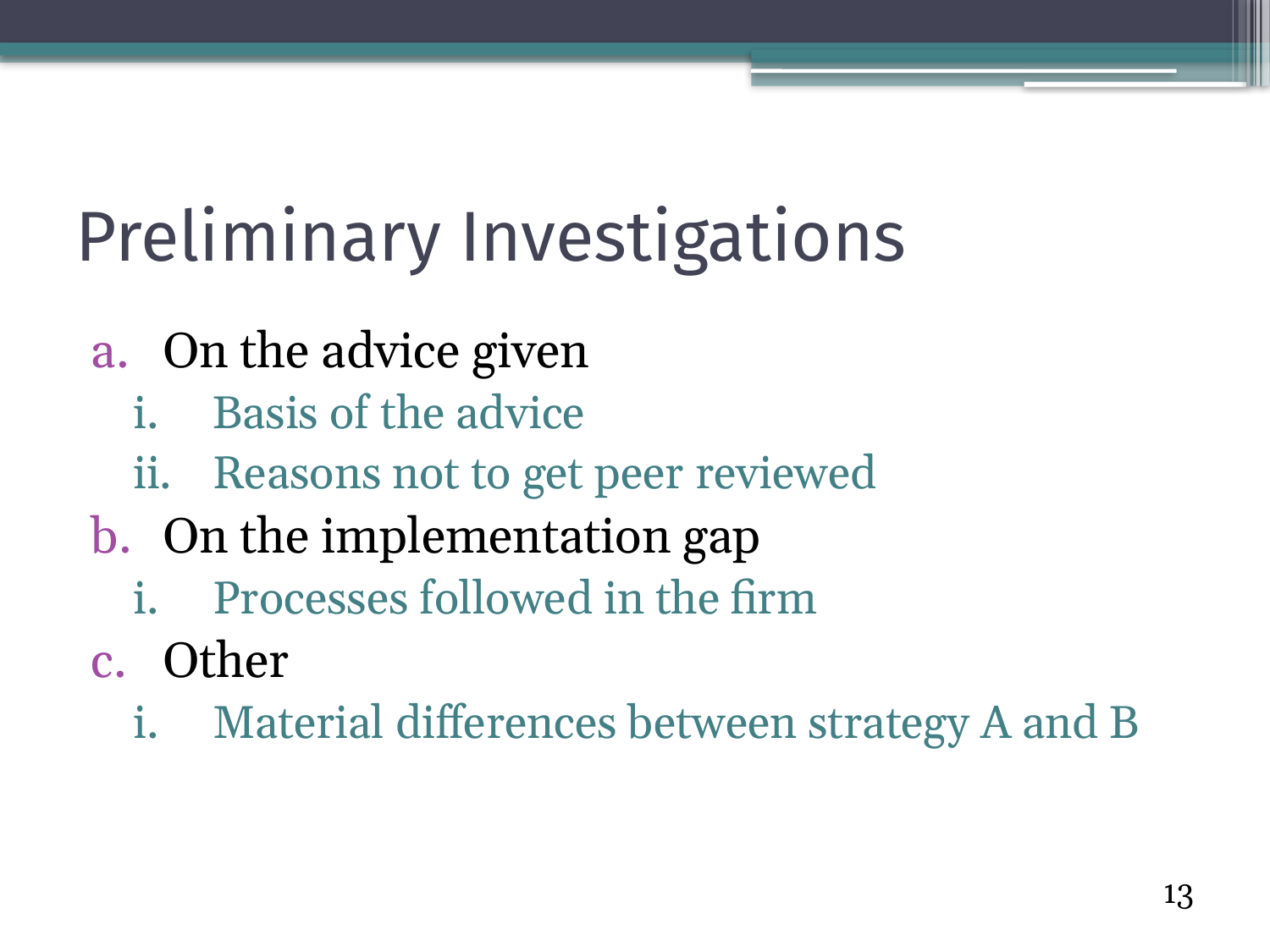

# Preliminary Investigations
On the advice given
Basis of the advice
Reasons not to get peer reviewed
On the implementation gap
Processes followed in the firm
Other
Material differences between strategy A and B
13